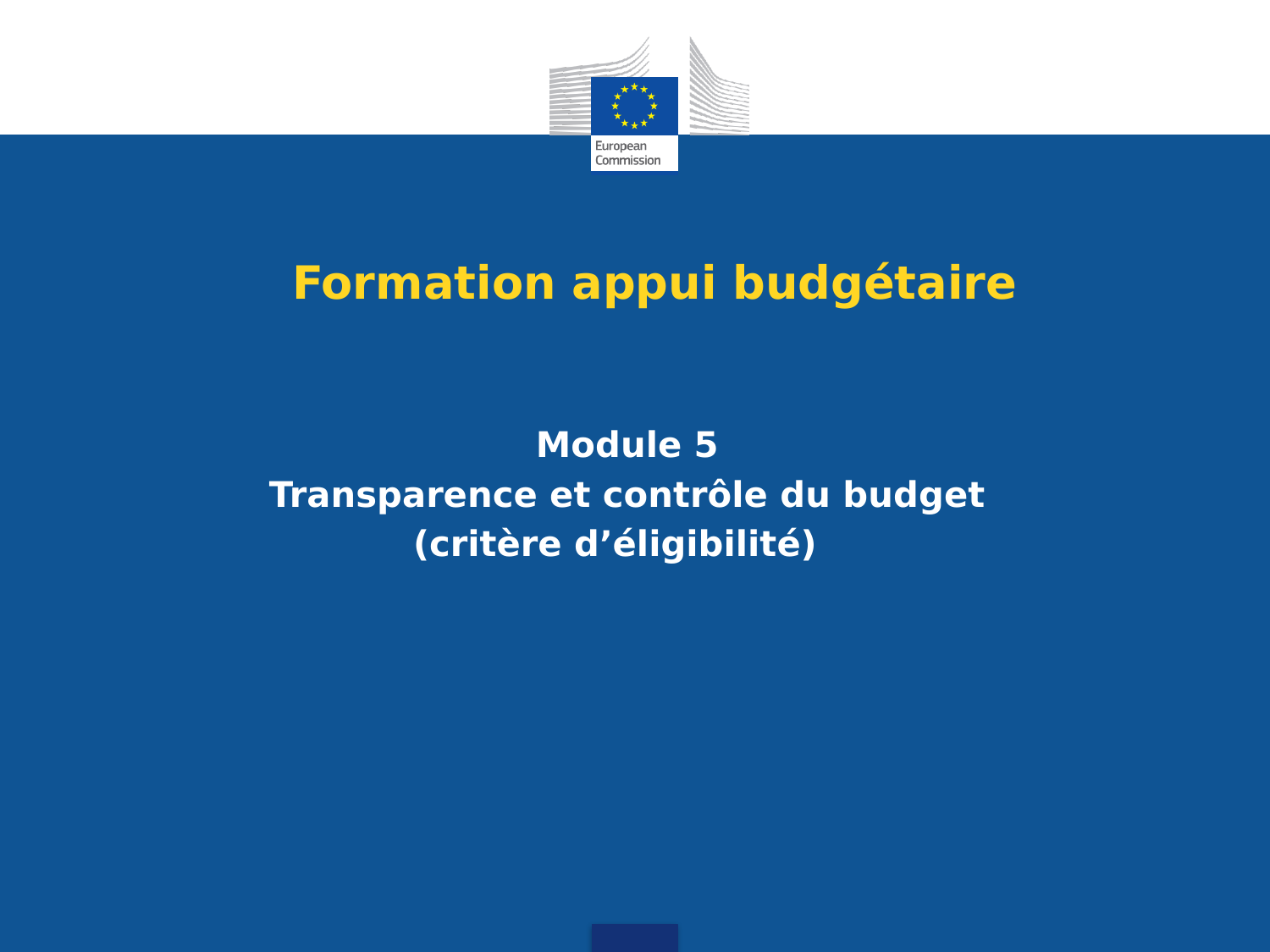

# Formation appui budgétaire
Module 5
Transparence et contrôle du budget
(critère d’éligibilité)